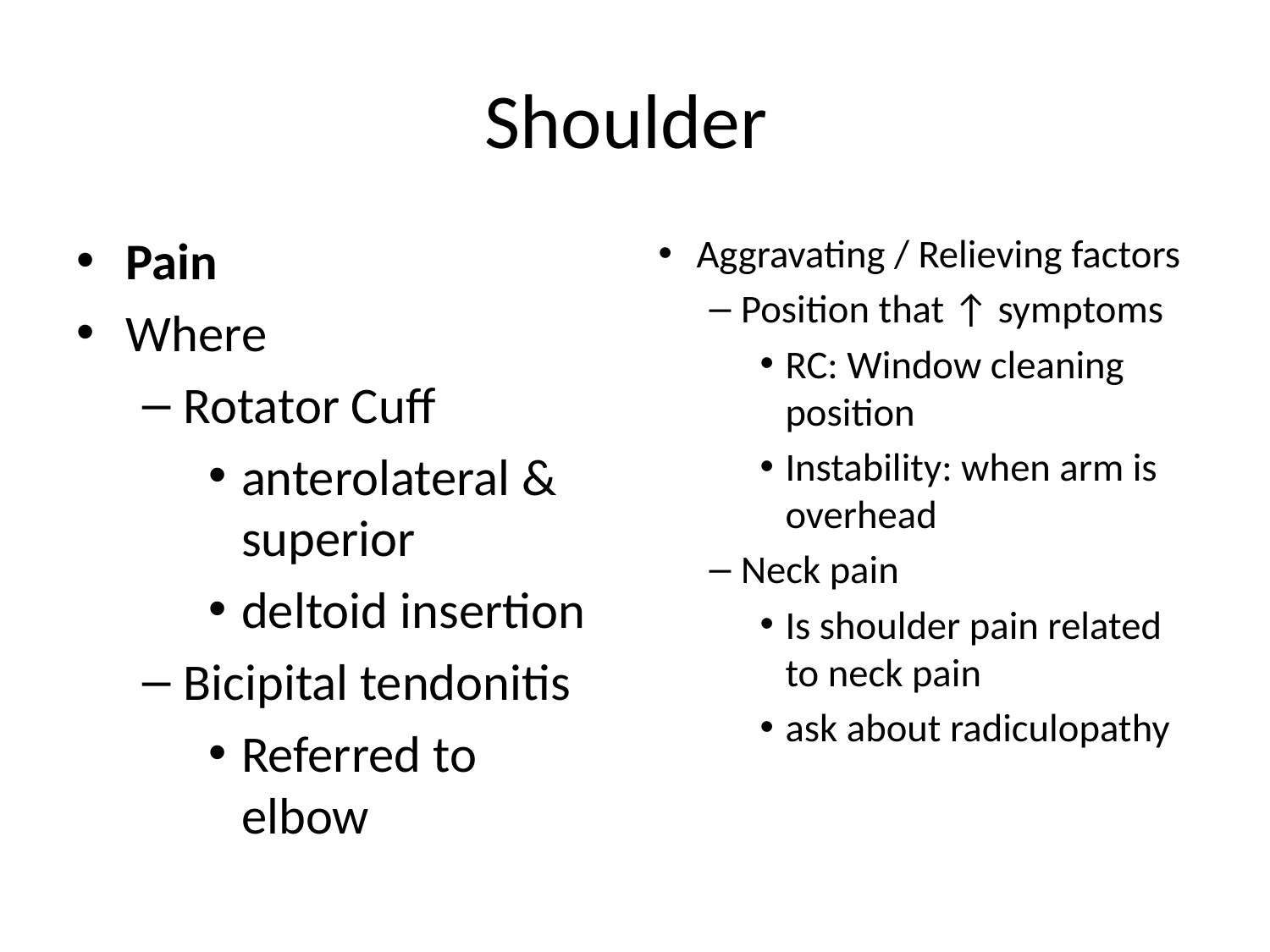

# Shoulder
Pain
Where
Rotator Cuff
anterolateral & superior
deltoid insertion
Bicipital tendonitis
Referred to elbow

Aggravating / Relieving factors
Position that ↑ symptoms
RC: Window cleaning position
Instability: when arm is overhead
Neck pain
Is shoulder pain related to neck pain
ask about radiculopathy